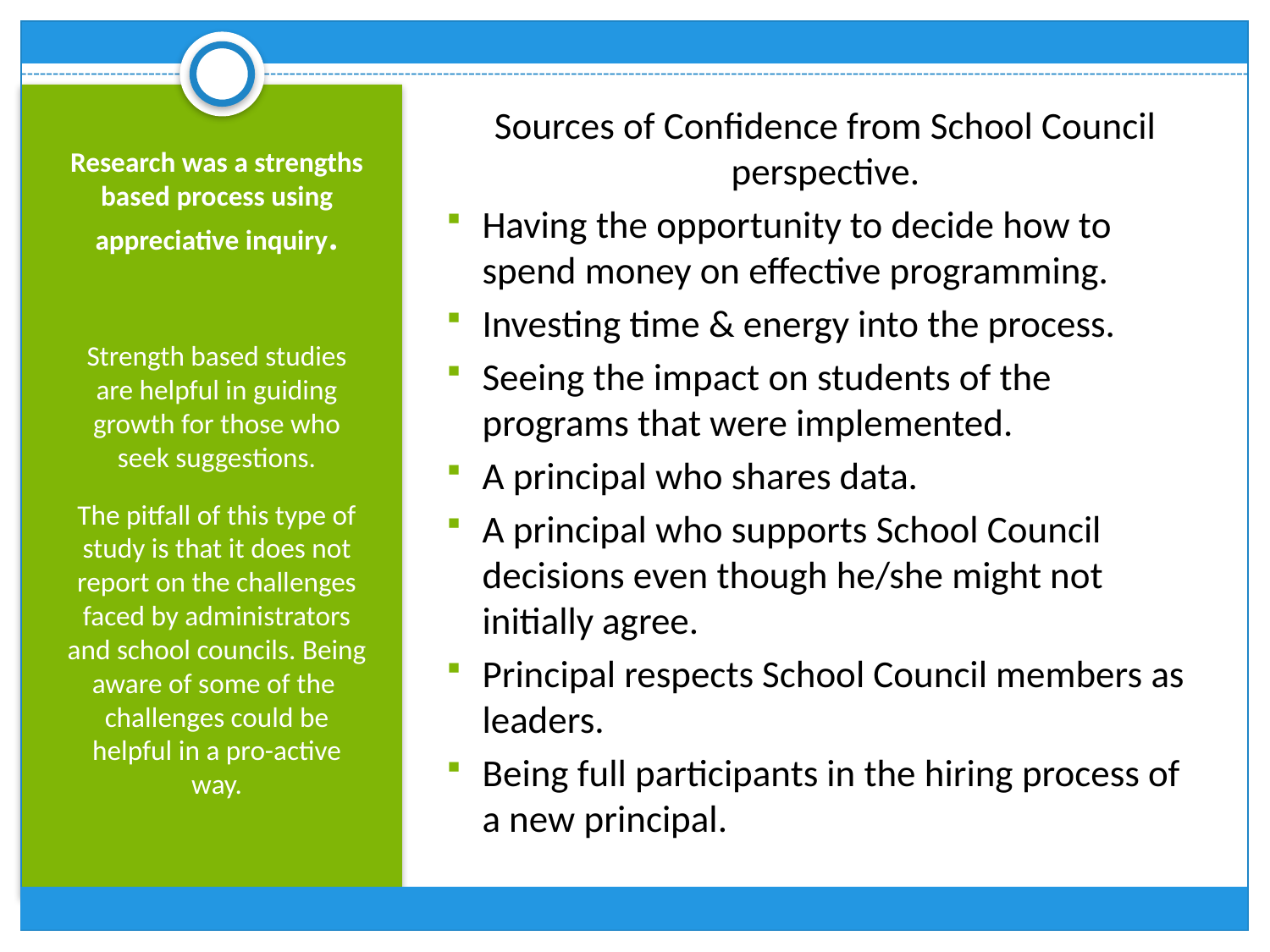

Sources of Confidence from School Council perspective.
Having the opportunity to decide how to spend money on effective programming.
Investing time & energy into the process.
Seeing the impact on students of the programs that were implemented.
A principal who shares data.
A principal who supports School Council decisions even though he/she might not initially agree.
Principal respects School Council members as leaders.
Being full participants in the hiring process of a new principal.
# Research was a strengths based process using appreciative inquiry.

Strength based studies are helpful in guiding growth for those who seek suggestions.
The pitfall of this type of study is that it does not report on the challenges faced by administrators and school councils. Being aware of some of the  challenges could be helpful in a pro-active way.